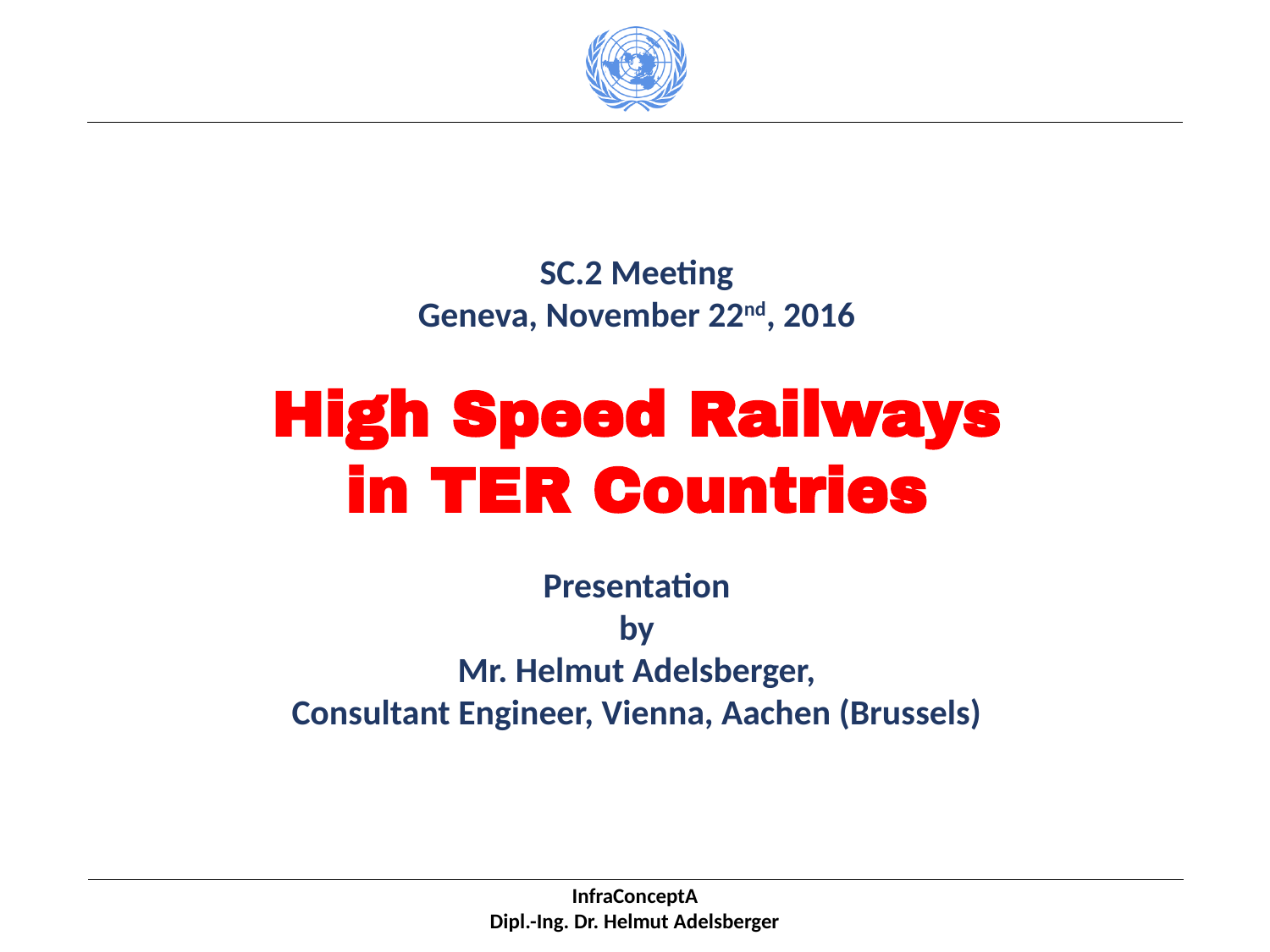

SC.2 Meeting
Geneva, November 22nd, 2016

High Speed Railways
in TER Countries

Presentation
by
Mr. Helmut Adelsberger,
Consultant Engineer, Vienna, Aachen (Brussels)
InfraConceptA
Dipl.-Ing. Dr. Helmut Adelsberger
1